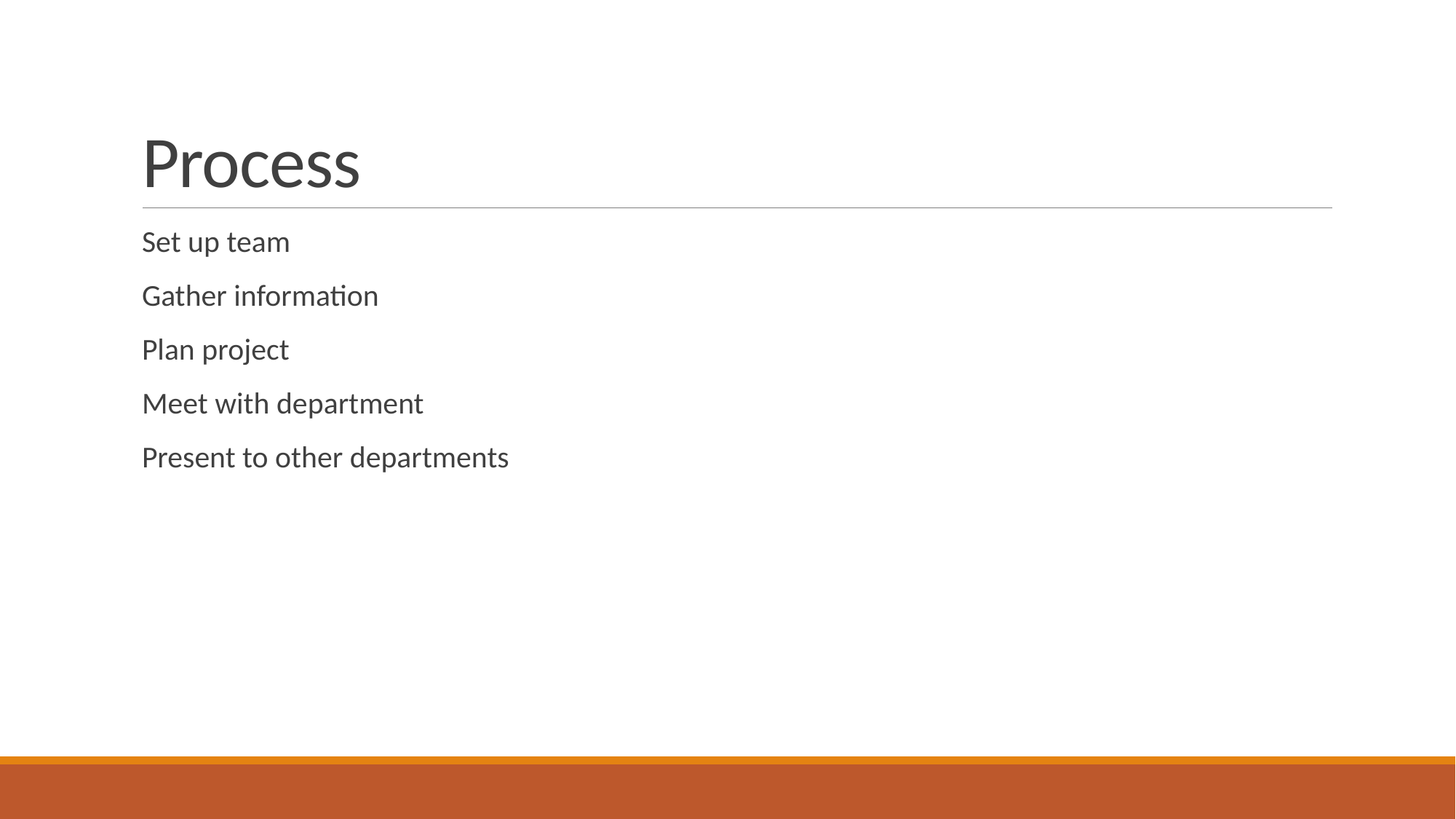

# Process
Set up team
Gather information
Plan project
Meet with department
Present to other departments